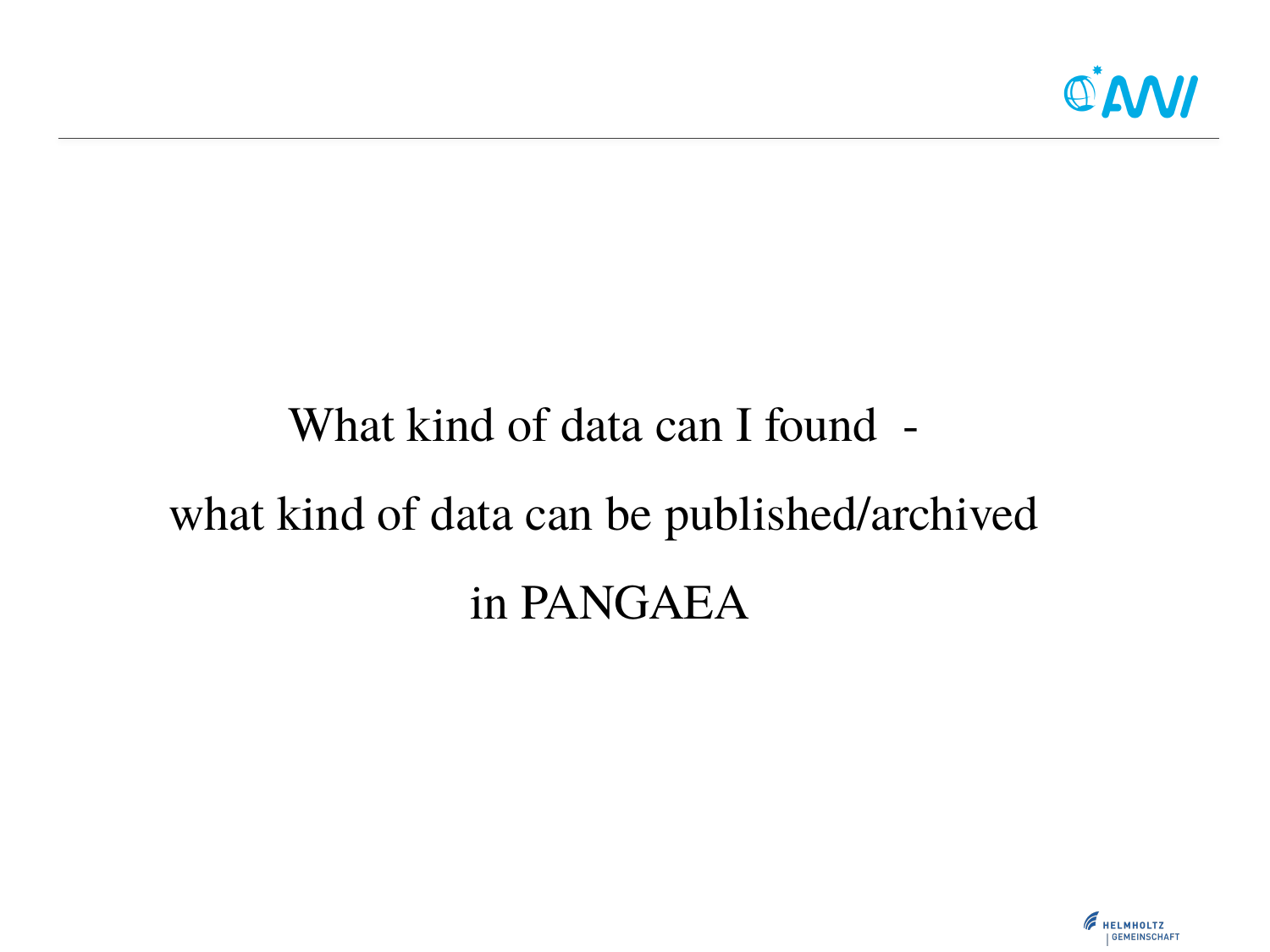

What kind of data can I found  -
what kind of data can be published/archived
in PANGAEA